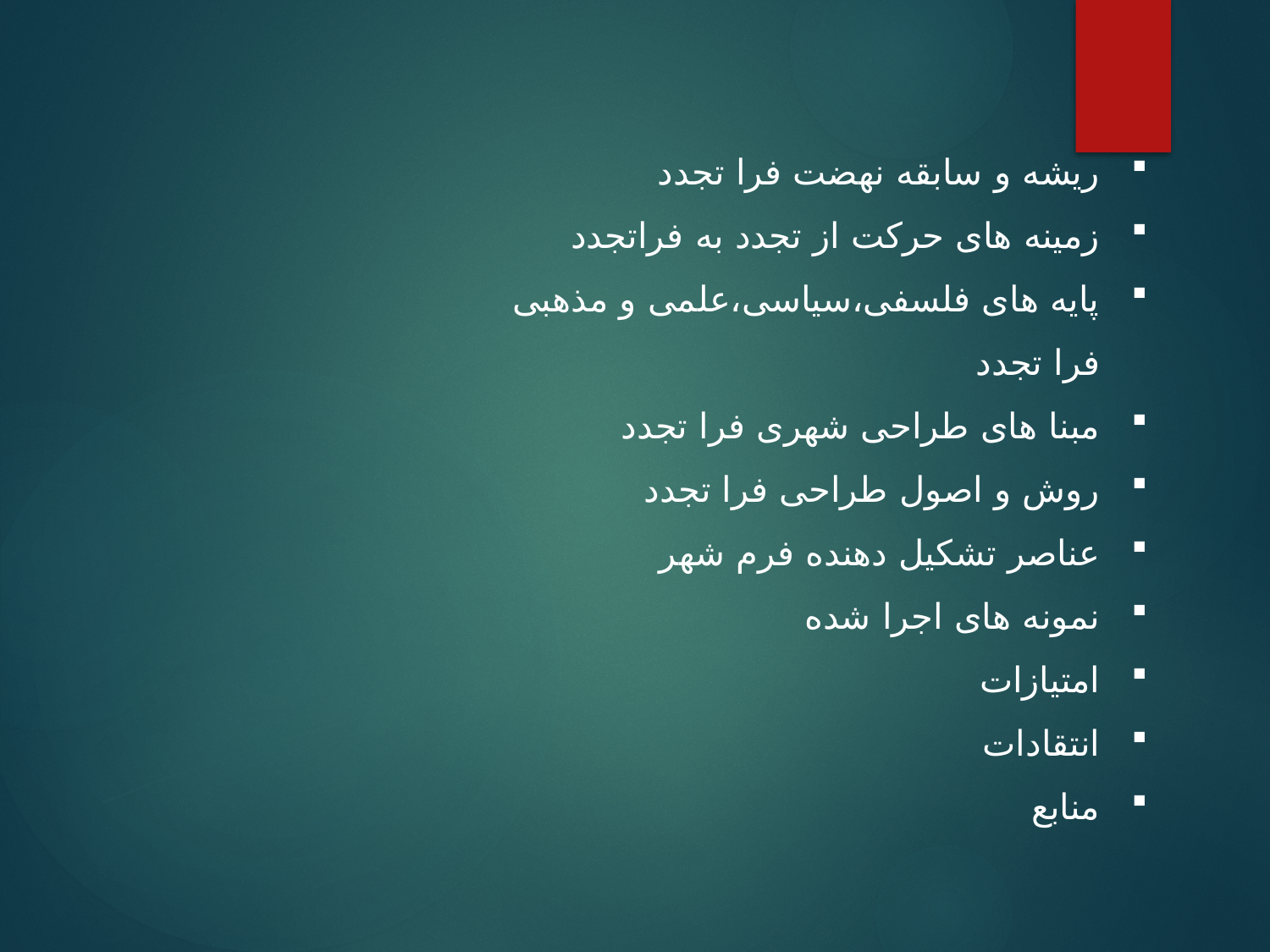

ریشه و سابقه نهضت فرا تجدد
زمینه های حرکت از تجدد به فراتجدد
پایه های فلسفی،سیاسی،علمی و مذهبی فرا تجدد
مبنا های طراحی شهری فرا تجدد
روش و اصول طراحی فرا تجدد
عناصر تشکیل دهنده فرم شهر
نمونه های اجرا شده
امتیازات
انتقادات
منابع